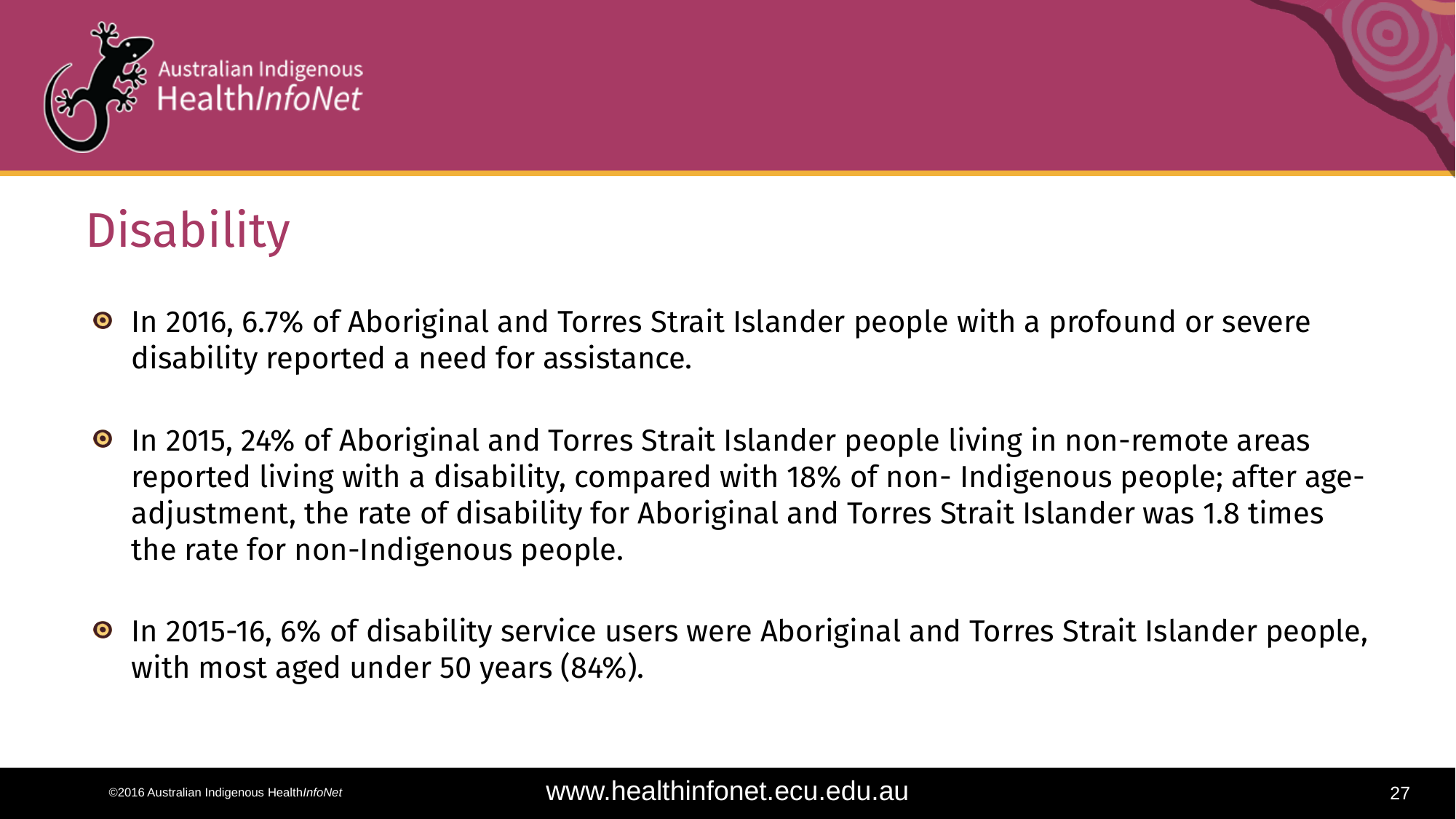

# Disability
In 2016, 6.7% of Aboriginal and Torres Strait Islander people with a profound or severe disability reported a need for assistance.
In 2015, 24% of Aboriginal and Torres Strait Islander people living in non-remote areas reported living with a disability, compared with 18% of non- Indigenous people; after age-adjustment, the rate of disability for Aboriginal and Torres Strait Islander was 1.8 times the rate for non-Indigenous people.
In 2015-16, 6% of disability service users were Aboriginal and Torres Strait Islander people, with most aged under 50 years (84%).